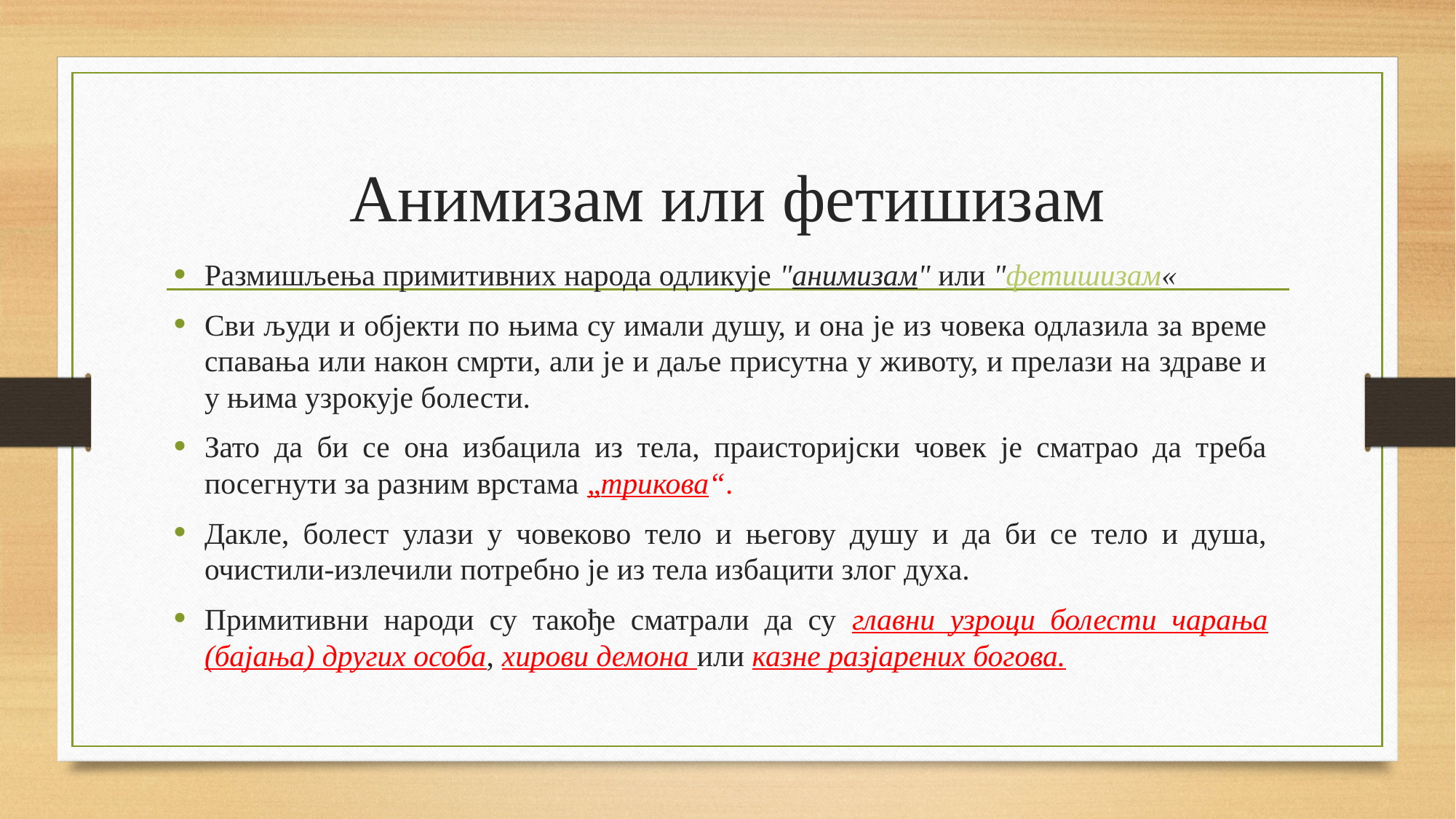

# Анимизам или фетишизам
Размишљења примитивних народа одликује "анимизам" или "фетишизам«
Сви људи и објекти по њима су имали душу, и она је из човека одлазила за време спавања или након смрти, али је и даље присутна у животу, и прелази на здраве и у њима узрокује болести.
Зато да би се она избацила из тела, праисторијски човек је сматрао да треба посегнути за разним врстама „трикова“.
Дакле, болест улази у човеково тело и његову душу и да би се тело и душа, очистили-излечили потребно је из тела избацити злог духа.
Примитивни народи су такође сматрали да су главни узроци болести чарања (бајања) других особа, хирови демона или казне разјарених богова.